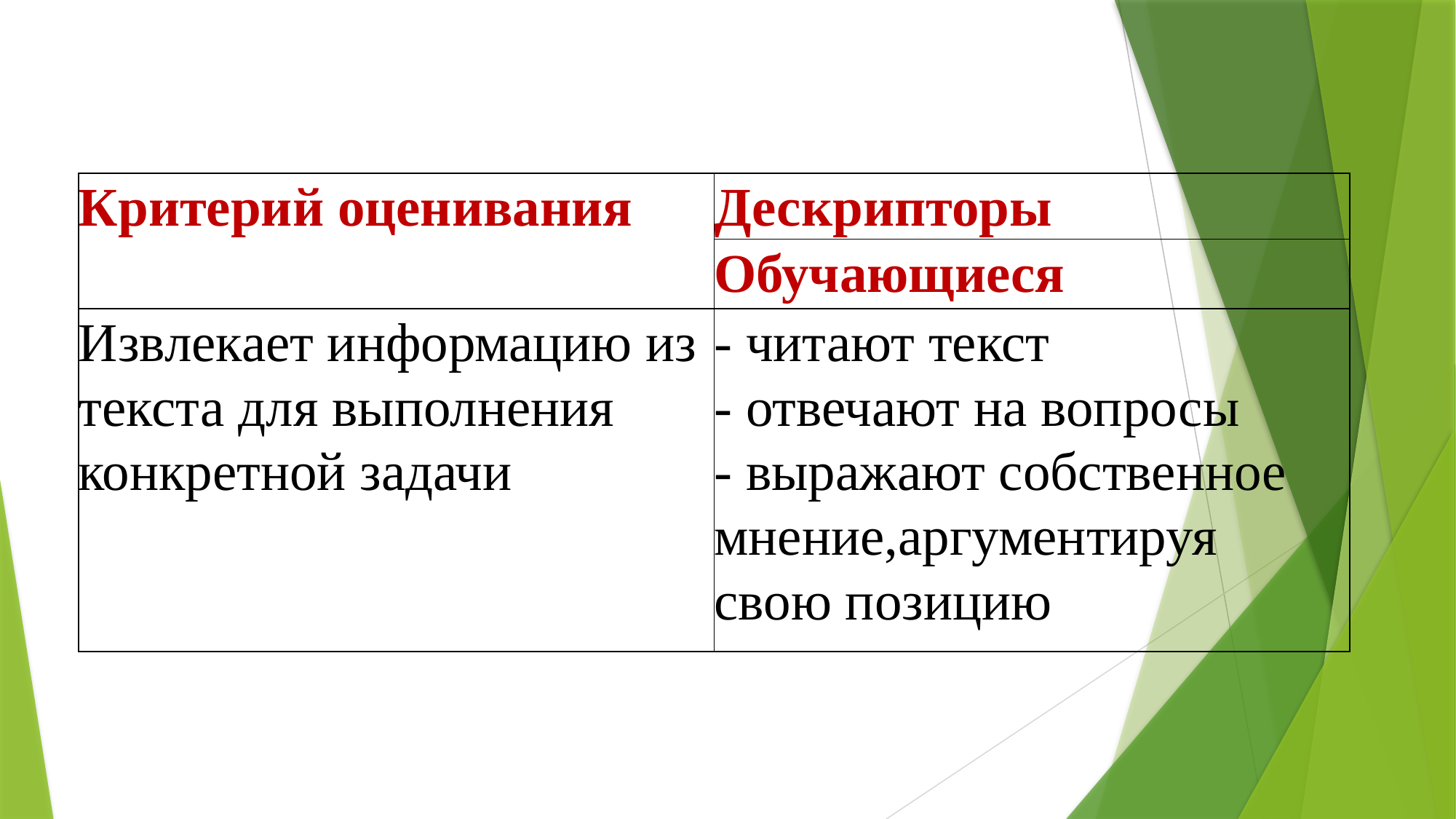

| Критерий оценивания | Дескрипторы |
| --- | --- |
|  | Обучающиеся |
| Извлекает информацию из текста для выполнения конкретной задачи | - читают текст - отвечают на вопросы - выражают собственное мнение,аргументируя свою позицию |